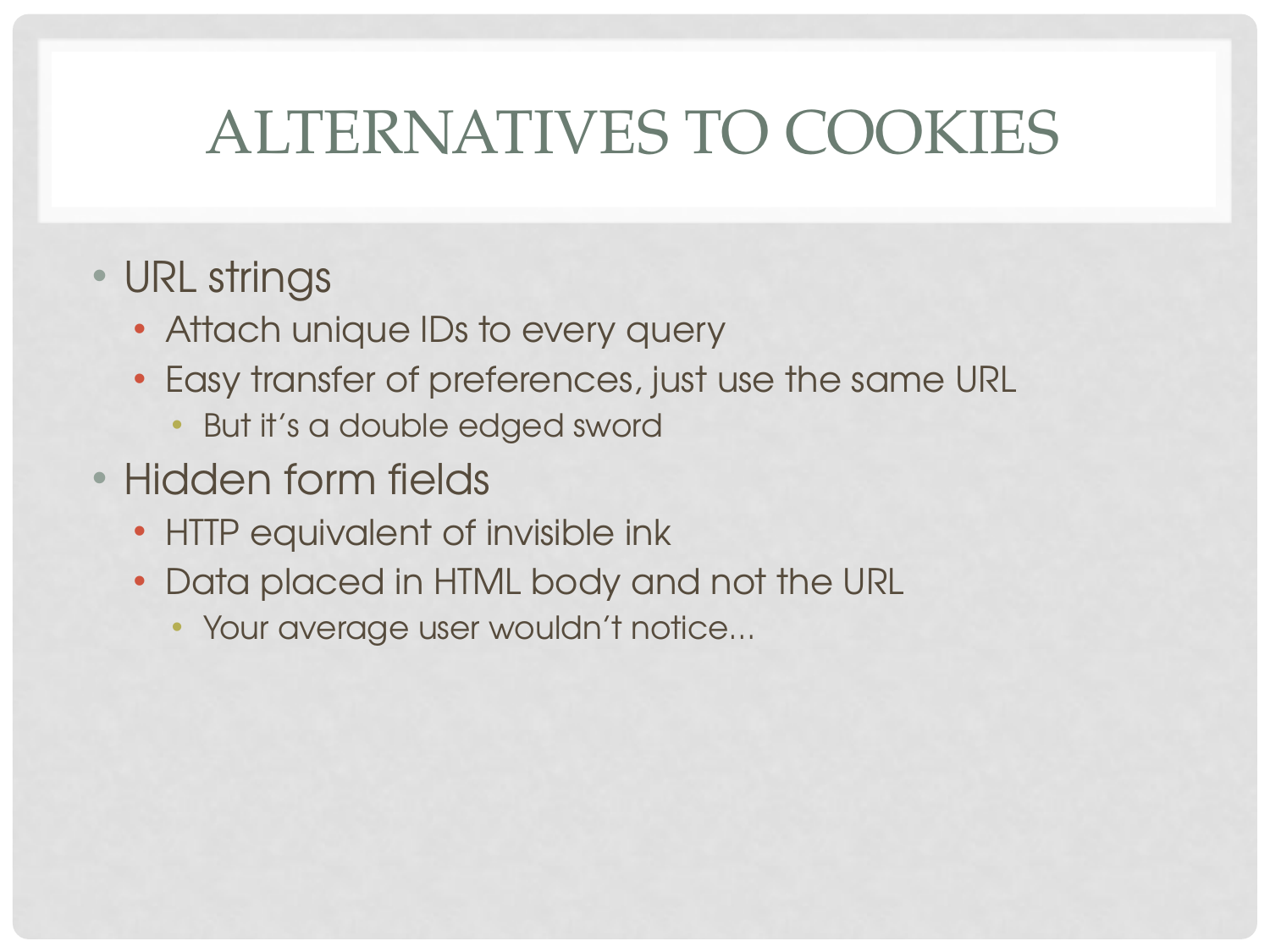

# Alternatives to cookies
URL strings
Attach unique IDs to every query
Easy transfer of preferences, just use the same URL
But it’s a double edged sword
Hidden form fields
HTTP equivalent of invisible ink
Data placed in HTML body and not the URL
Your average user wouldn’t notice…